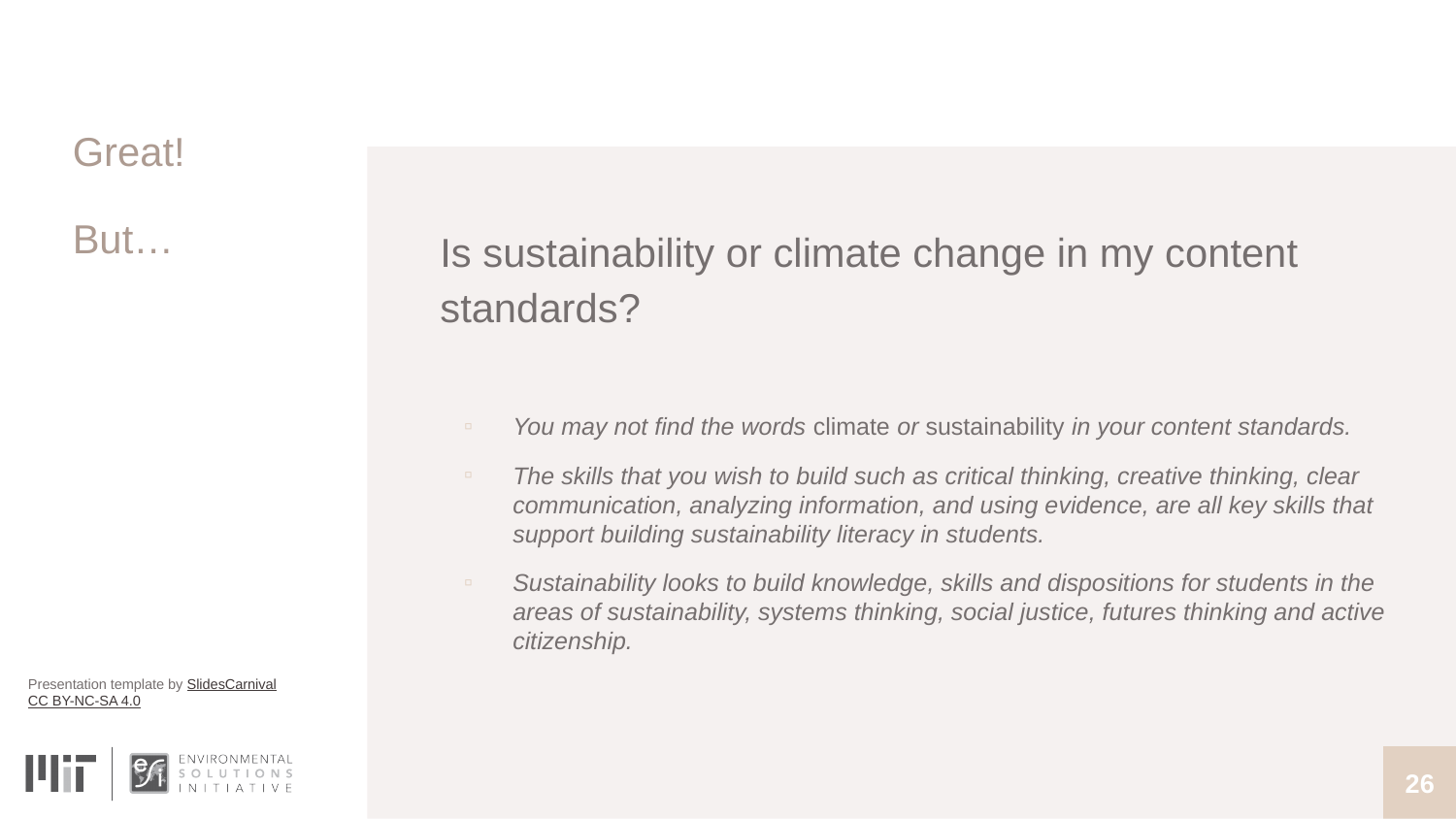

# Great!

But…
Is sustainability or climate change in my content standards?

You may not find the words climate or sustainability in your content standards.
The skills that you wish to build such as critical thinking, creative thinking, clear communication, analyzing information, and using evidence, are all key skills that support building sustainability literacy in students.
Sustainability looks to build knowledge, skills and dispositions for students in the areas of sustainability, systems thinking, social justice, futures thinking and active citizenship.

26